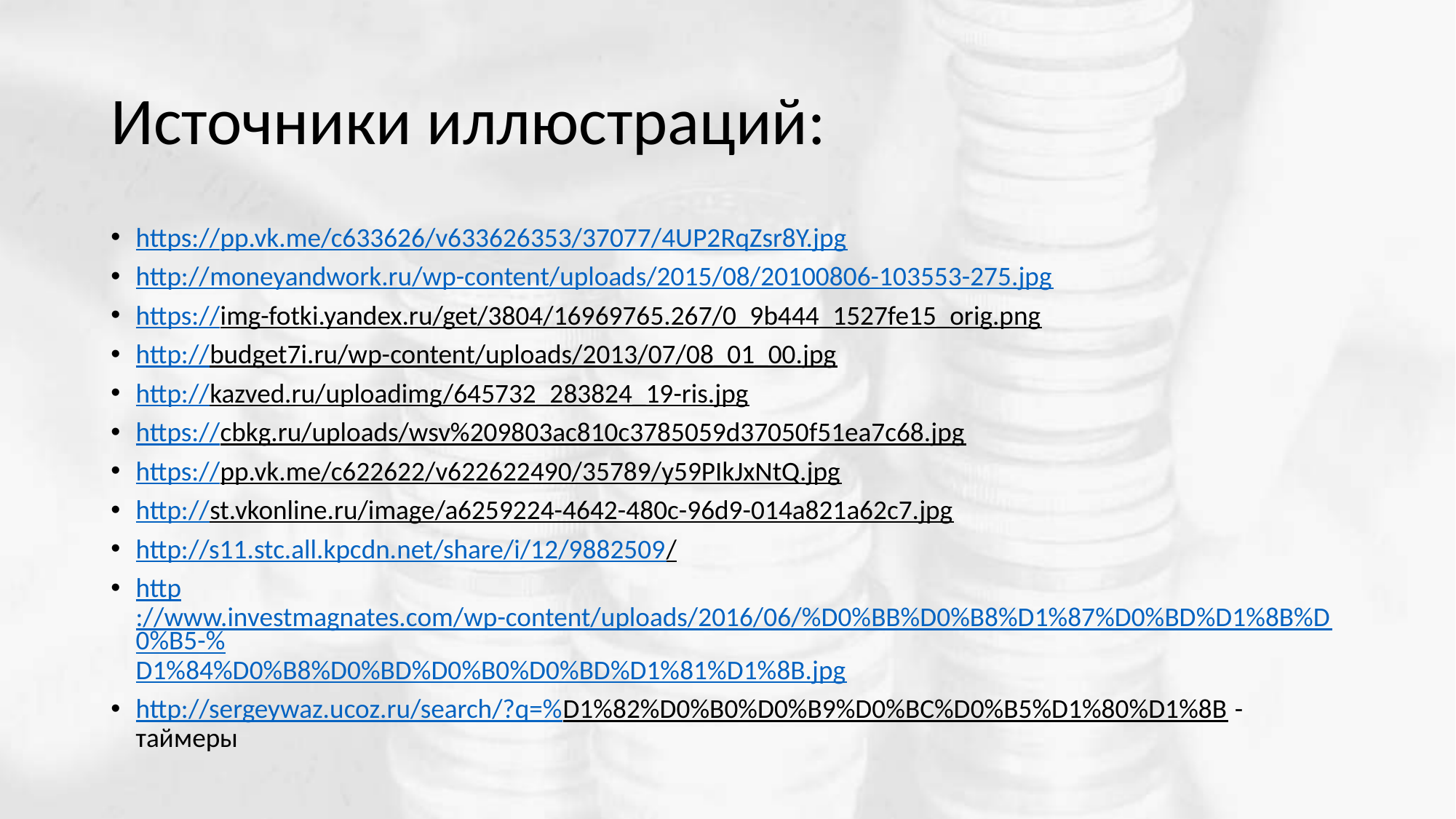

# Источники иллюстраций:
https://pp.vk.me/c633626/v633626353/37077/4UP2RqZsr8Y.jpg
http://moneyandwork.ru/wp-content/uploads/2015/08/20100806-103553-275.jpg
https://img-fotki.yandex.ru/get/3804/16969765.267/0_9b444_1527fe15_orig.png
http://budget7i.ru/wp-content/uploads/2013/07/08_01_00.jpg
http://kazved.ru/uploadimg/645732_283824_19-ris.jpg
https://cbkg.ru/uploads/wsv%209803ac810c3785059d37050f51ea7c68.jpg
https://pp.vk.me/c622622/v622622490/35789/y59PIkJxNtQ.jpg
http://st.vkonline.ru/image/a6259224-4642-480c-96d9-014a821a62c7.jpg
http://s11.stc.all.kpcdn.net/share/i/12/9882509/
http://www.investmagnates.com/wp-content/uploads/2016/06/%D0%BB%D0%B8%D1%87%D0%BD%D1%8B%D0%B5-%D1%84%D0%B8%D0%BD%D0%B0%D0%BD%D1%81%D1%8B.jpg
http://sergeywaz.ucoz.ru/search/?q=%D1%82%D0%B0%D0%B9%D0%BC%D0%B5%D1%80%D1%8B - таймеры